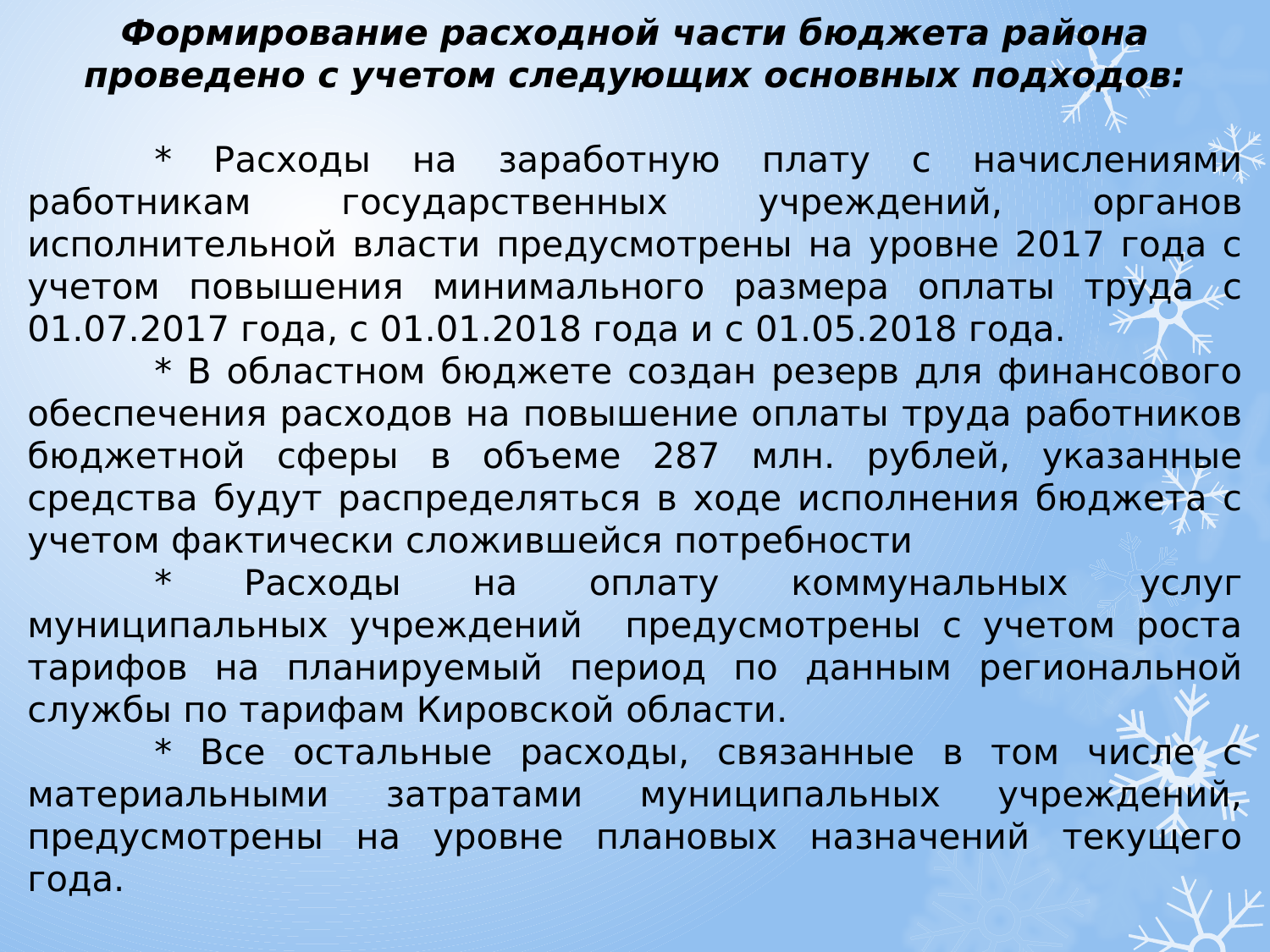

Формирование расходной части бюджета района проведено с учетом следующих основных подходов:
	* Расходы на заработную плату с начислениями работникам государственных учреждений, органов исполнительной власти предусмотрены на уровне 2017 года с учетом повышения минимального размера оплаты труда с 01.07.2017 года, с 01.01.2018 года и с 01.05.2018 года.
	* В областном бюджете создан резерв для финансового обеспечения расходов на повышение оплаты труда работников бюджетной сферы в объеме 287 млн. рублей, указанные средства будут распределяться в ходе исполнения бюджета с учетом фактически сложившейся потребности
	* Расходы на оплату коммунальных услуг муниципальных учреждений  предусмотрены с учетом роста тарифов на планируемый период по данным региональной службы по тарифам Кировской области.
	* Все остальные расходы, связанные в том числе с материальными затратами муниципальных учреждений, предусмотрены на уровне плановых назначений текущего года.